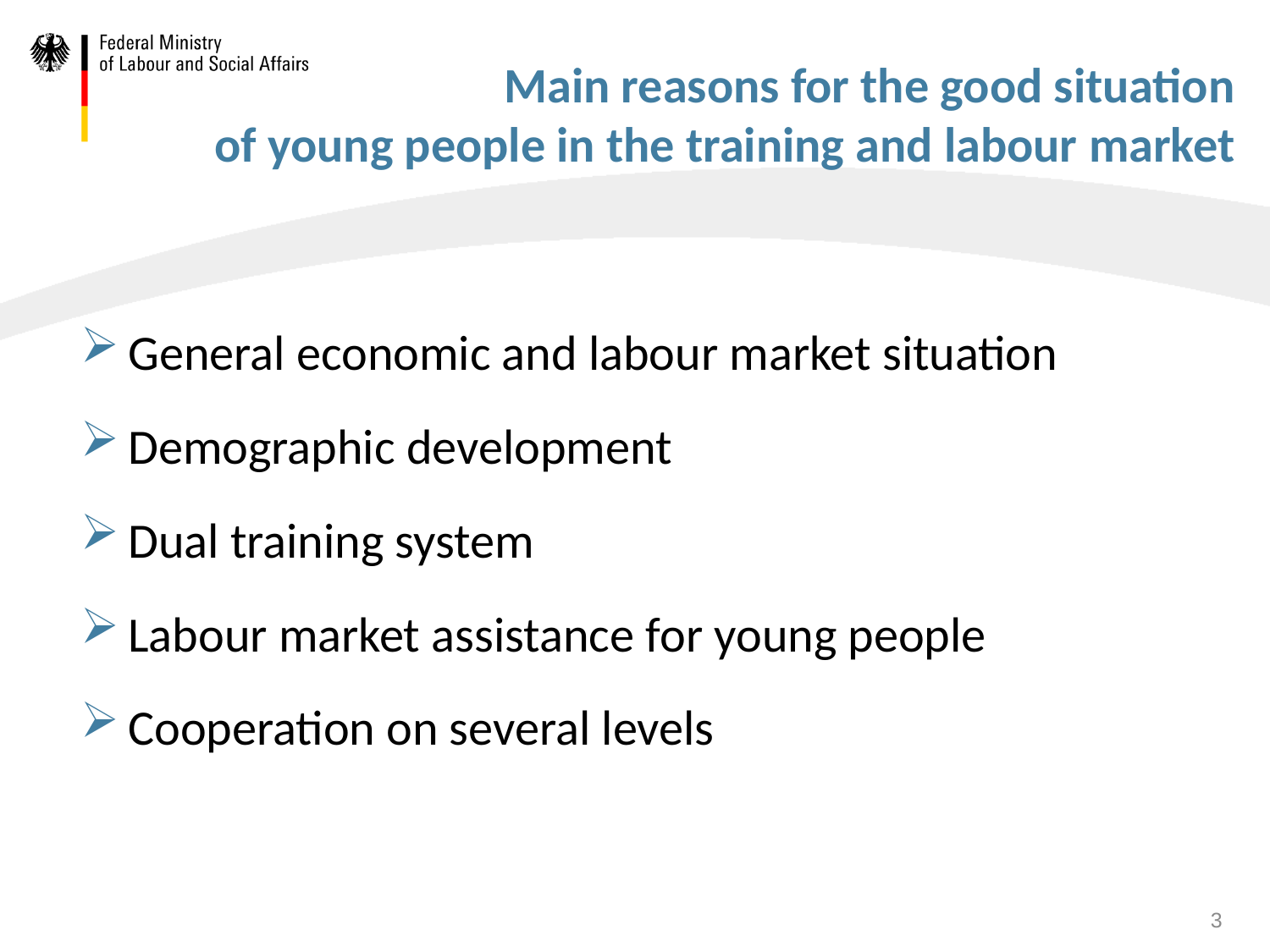

# Main reasons for the good situation of young people in the training and labour market
General economic and labour market situation
Demographic development
Dual training system
Labour market assistance for young people
Cooperation on several levels

3